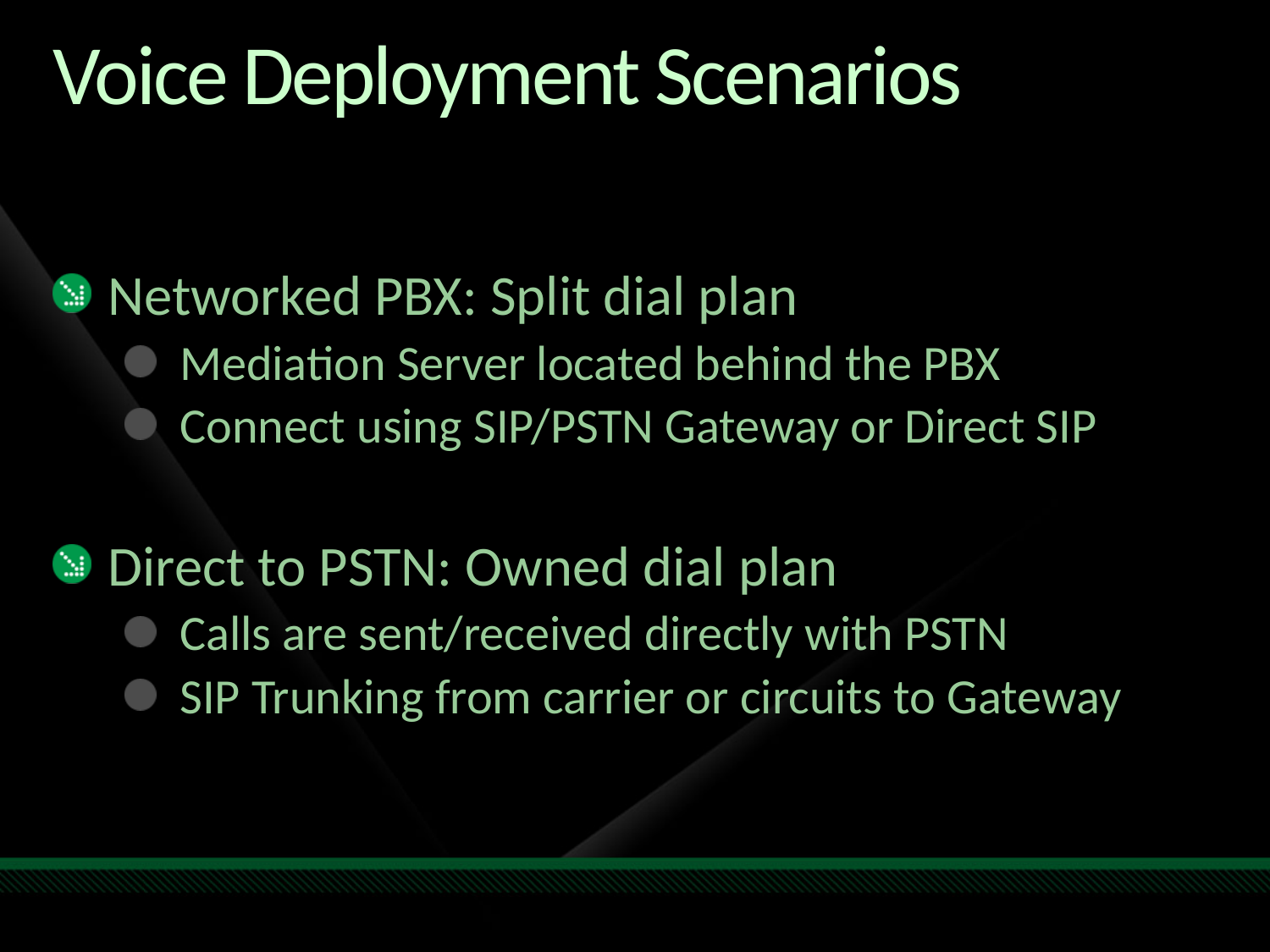

# Voice Deployment Scenarios

Networked PBX: Split dial plan
Mediation Server located behind the PBX
Connect using SIP/PSTN Gateway or Direct SIP

Direct to PSTN: Owned dial plan
Calls are sent/received directly with PSTN
SIP Trunking from carrier or circuits to Gateway